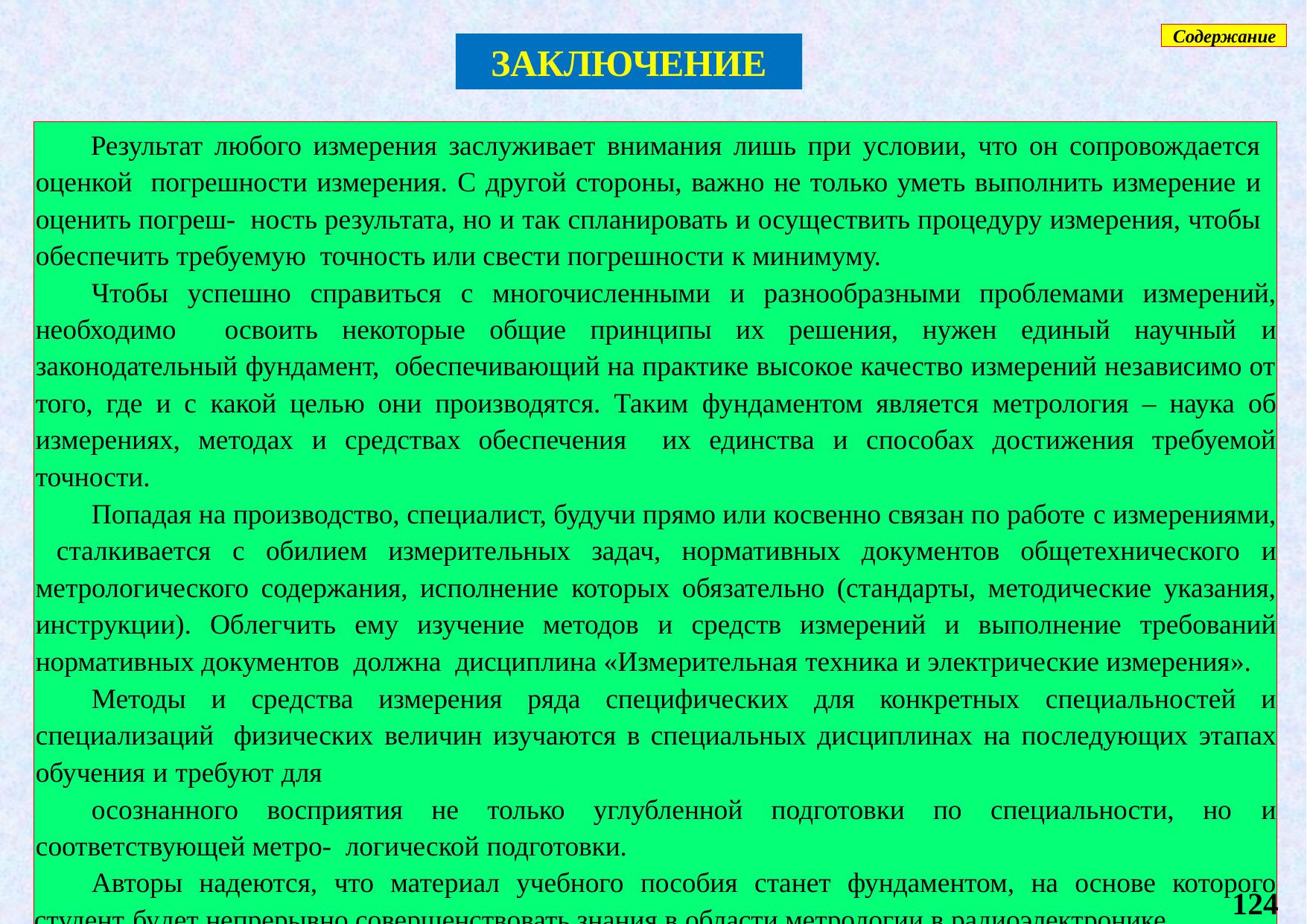

Содержание
ЗАКЛЮЧЕНИЕ
Результат любого измерения заслуживает внимания лишь при условии, что он сопровождается оценкой  погрешности измерения. С другой стороны, важно не только уметь выполнить измерение и оценить погреш-  ность результата, но и так спланировать и осуществить процедуру измерения, чтобы обеспечить требуемую  точность или свести погрешности к минимуму.
Чтобы успешно справиться с многочисленными и разнообразными проблемами измерений, необходимо  освоить некоторые общие принципы их решения, нужен единый научный и законодательный фундамент,  обеспечивающий на практике высокое качество измерений независимо от того, где и с какой целью они производятся. Таким фундаментом является метрология – наука об измерениях, методах и средствах обеспечения  их единства и способах достижения требуемой точности.
Попадая на производство, специалист, будучи прямо или косвенно связан по работе с измерениями,  сталкивается с обилием измерительных задач, нормативных документов общетехнического и метрологического содержания, исполнение которых обязательно (стандарты, методические указания, инструкции). Облегчить ему изучение методов и средств измерений и выполнение требований нормативных документов  должна  дисциплина «Измерительная техника и электрические измерения».
Методы и средства измерения ряда специфических для конкретных специальностей и специализаций  физических величин изучаются в специальных дисциплинах на последующих этапах обучения и требуют для
осознанного восприятия не только углубленной подготовки по специальности, но и соответствующей метро-  логической подготовки.
Авторы надеются, что материал учебного пособия станет фундаментом, на основе которого студент будет непрерывно совершенствовать знания в области метрологии в радиоэлектронике.
124